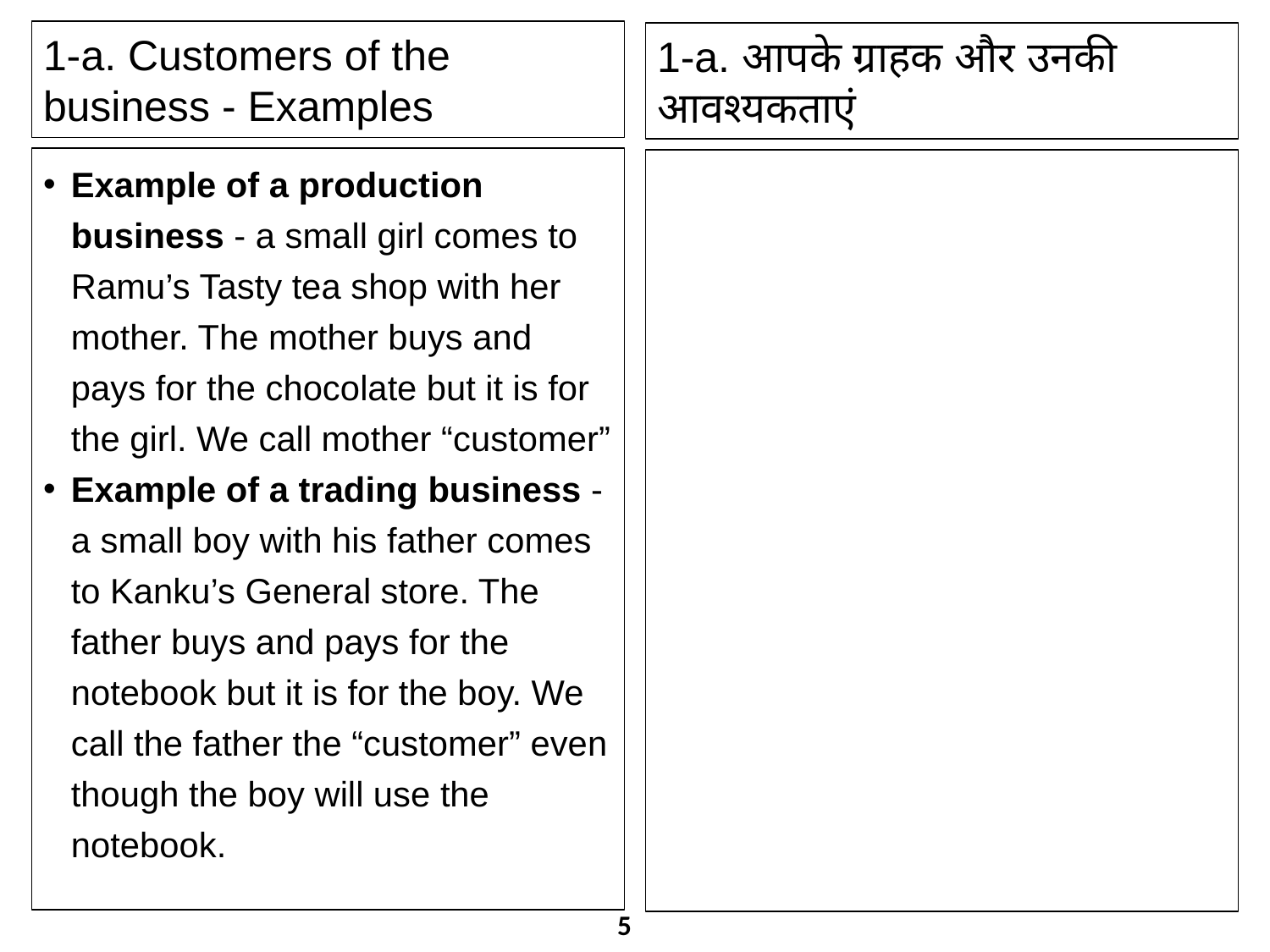

1-a. Customers of the business - Examples
1-a. आपके ग्राहक और उनकी आवश्यकताएं
Example of a production business - a small girl comes to Ramu’s Tasty tea shop with her mother. The mother buys and pays for the chocolate but it is for the girl. We call mother “customer”
Example of a trading business - a small boy with his father comes to Kanku’s General store. The father buys and pays for the notebook but it is for the boy. We call the father the “customer” even though the boy will use the notebook.

5